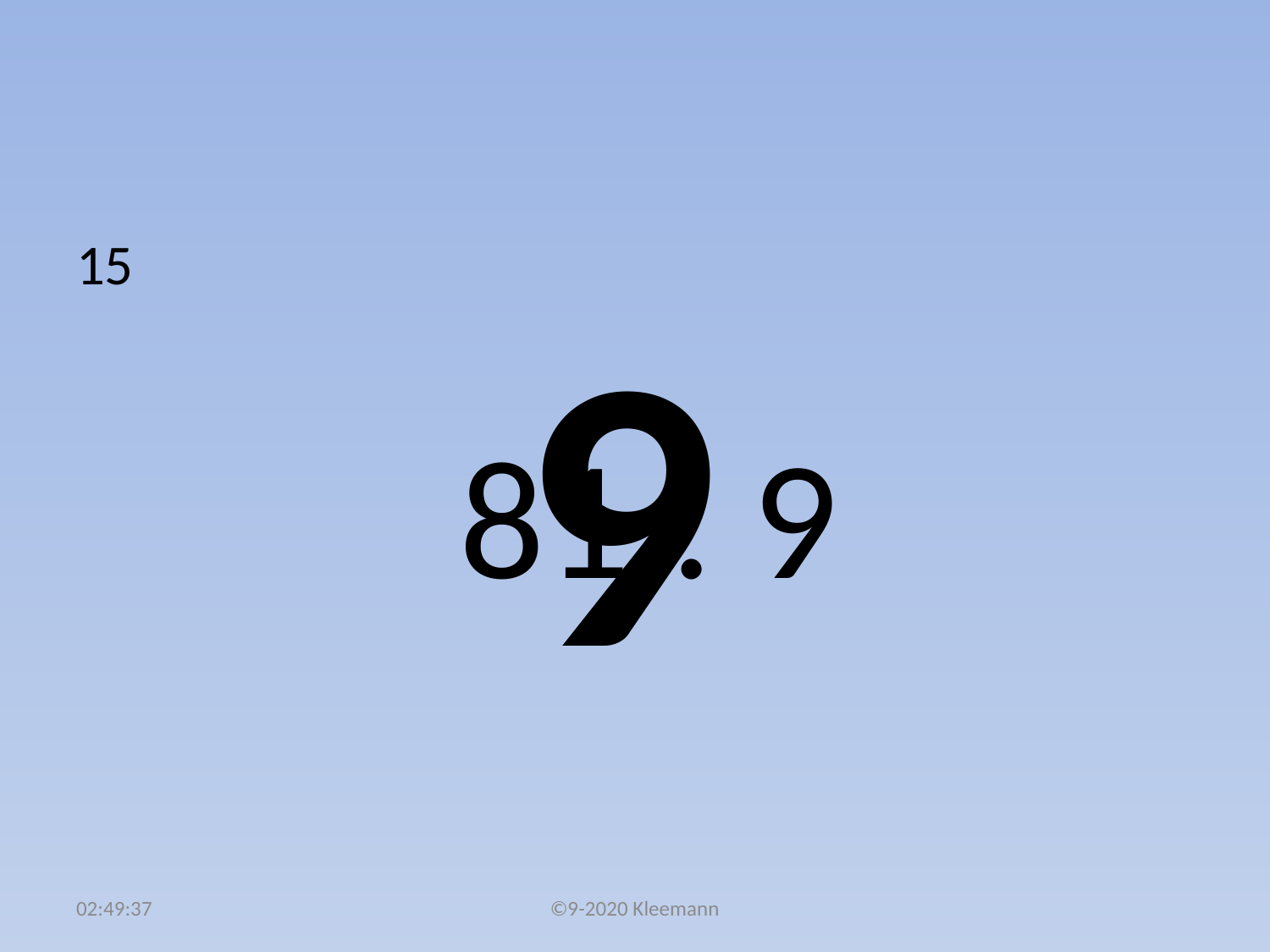

#
15

          81 : 9
9
02:49:37
©9-2020 Kleemann